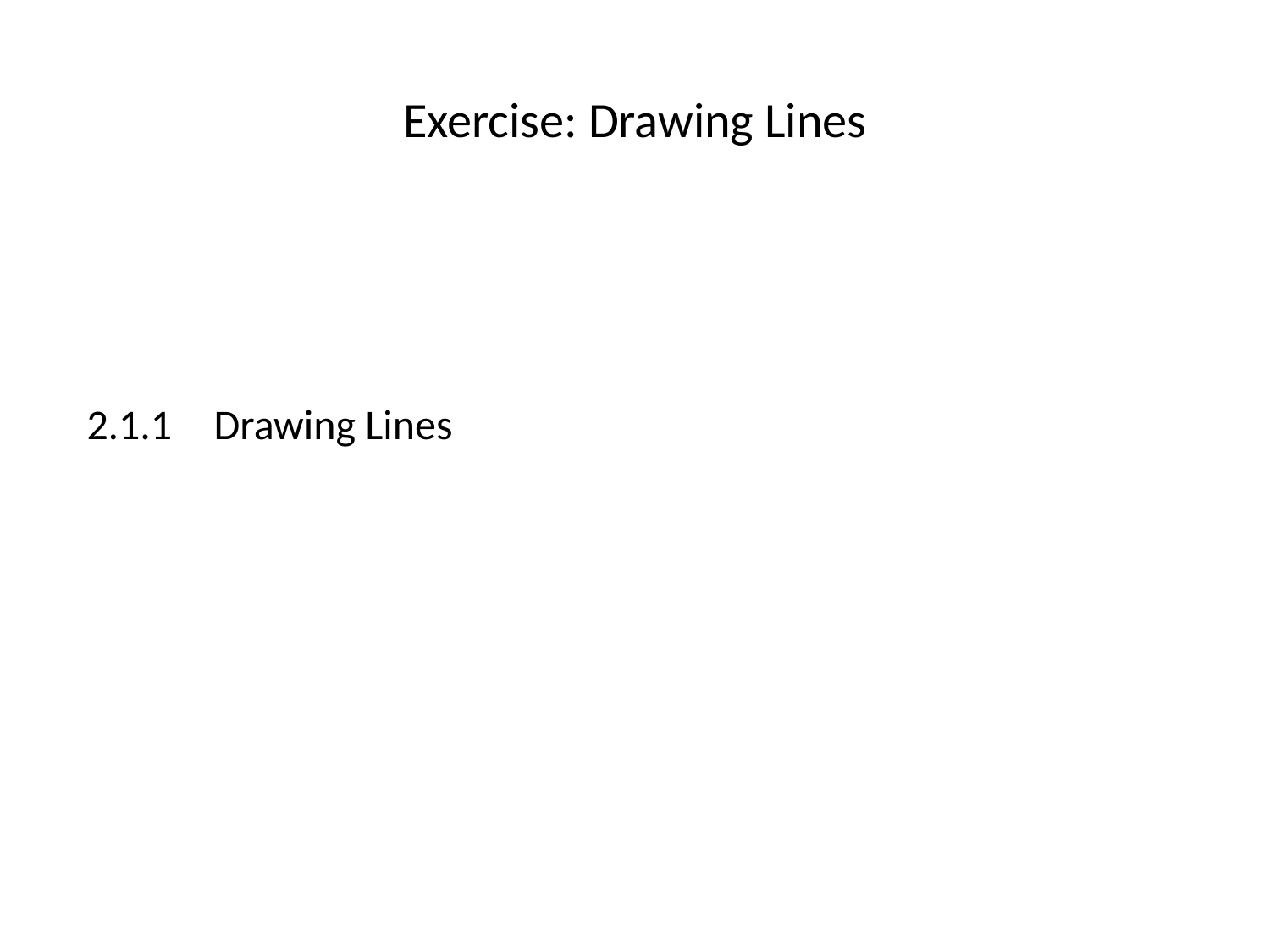

# Exercise: Drawing Lines
2.1.1	Drawing Lines